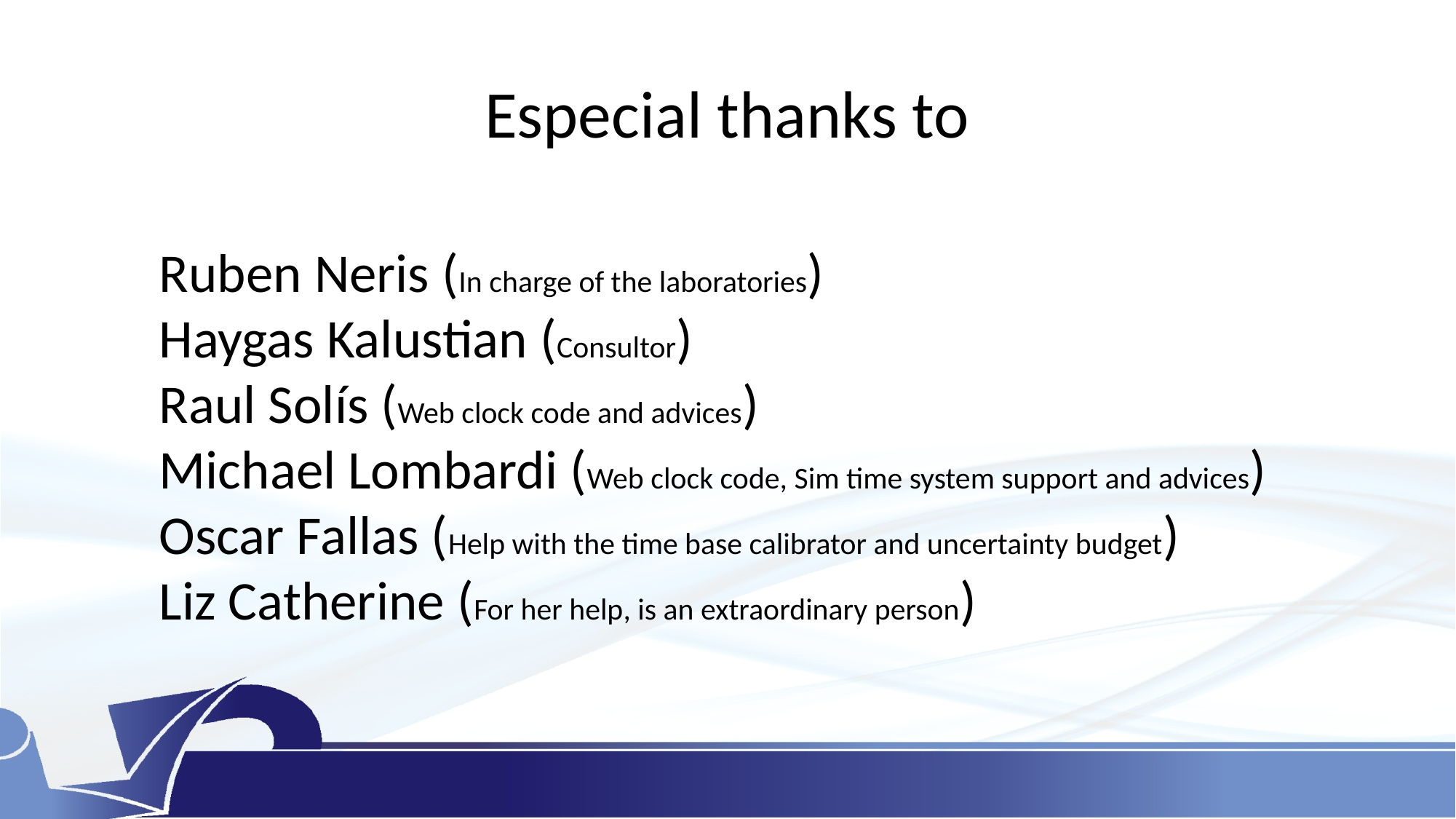

# Especial thanks to
Ruben Neris (In charge of the laboratories)
Haygas Kalustian (Consultor)
Raul Solís (Web clock code and advices)
Michael Lombardi (Web clock code, Sim time system support and advices)
Oscar Fallas (Help with the time base calibrator and uncertainty budget)
Liz Catherine (For her help, is an extraordinary person)